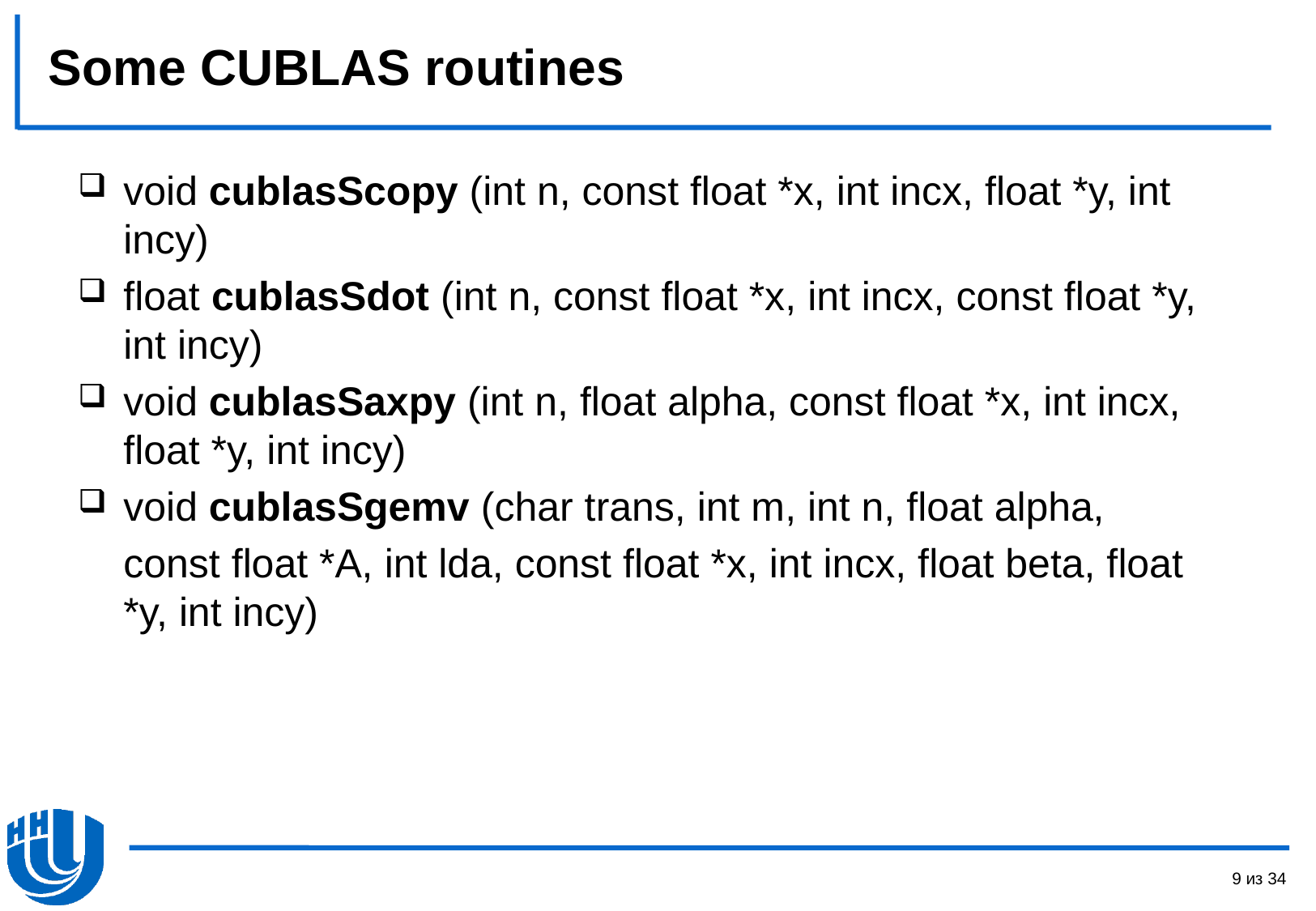

# Some CUBLAS routines
void cublasScopy (int n, const float *x, int incx, float *y, int incy)
float cublasSdot (int n, const float *x, int incx, const float *y, int incy)
void cublasSaxpy (int n, float alpha, const float *x, int incx, float *y, int incy)
void cublasSgemv (char trans, int m, int n, float alpha,
	const float *A, int lda, const float *x, int incx, float beta, float *y, int incy)
9